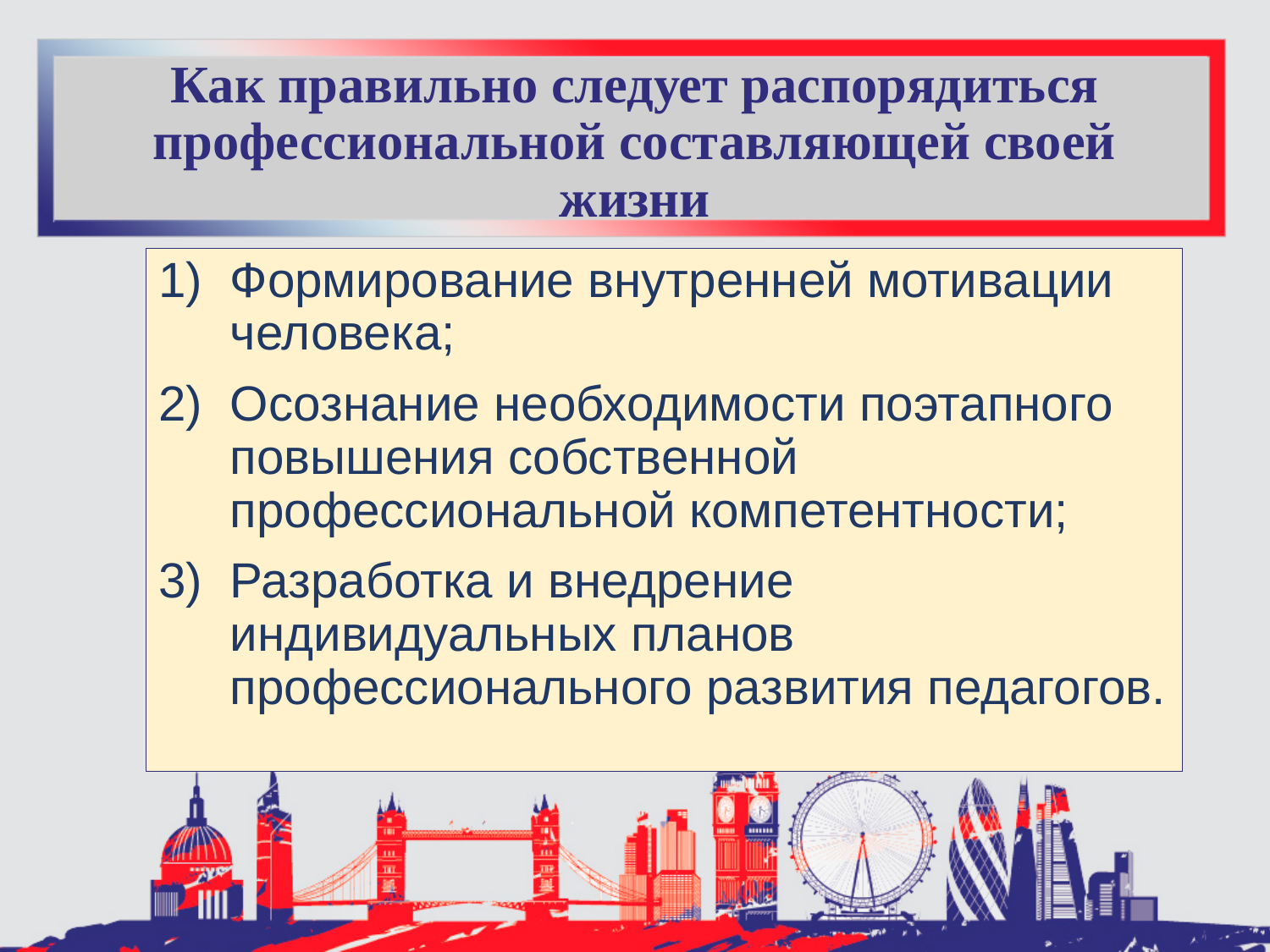

# Как правильно следует распорядиться профессиональной составляющей своей жизни
Формирование внутренней мотивации человека;
Осознание необходимости поэтапного повышения собственной профессиональной компетентности;
Разработка и внедрение индивидуальных планов профессионального развития педагогов.